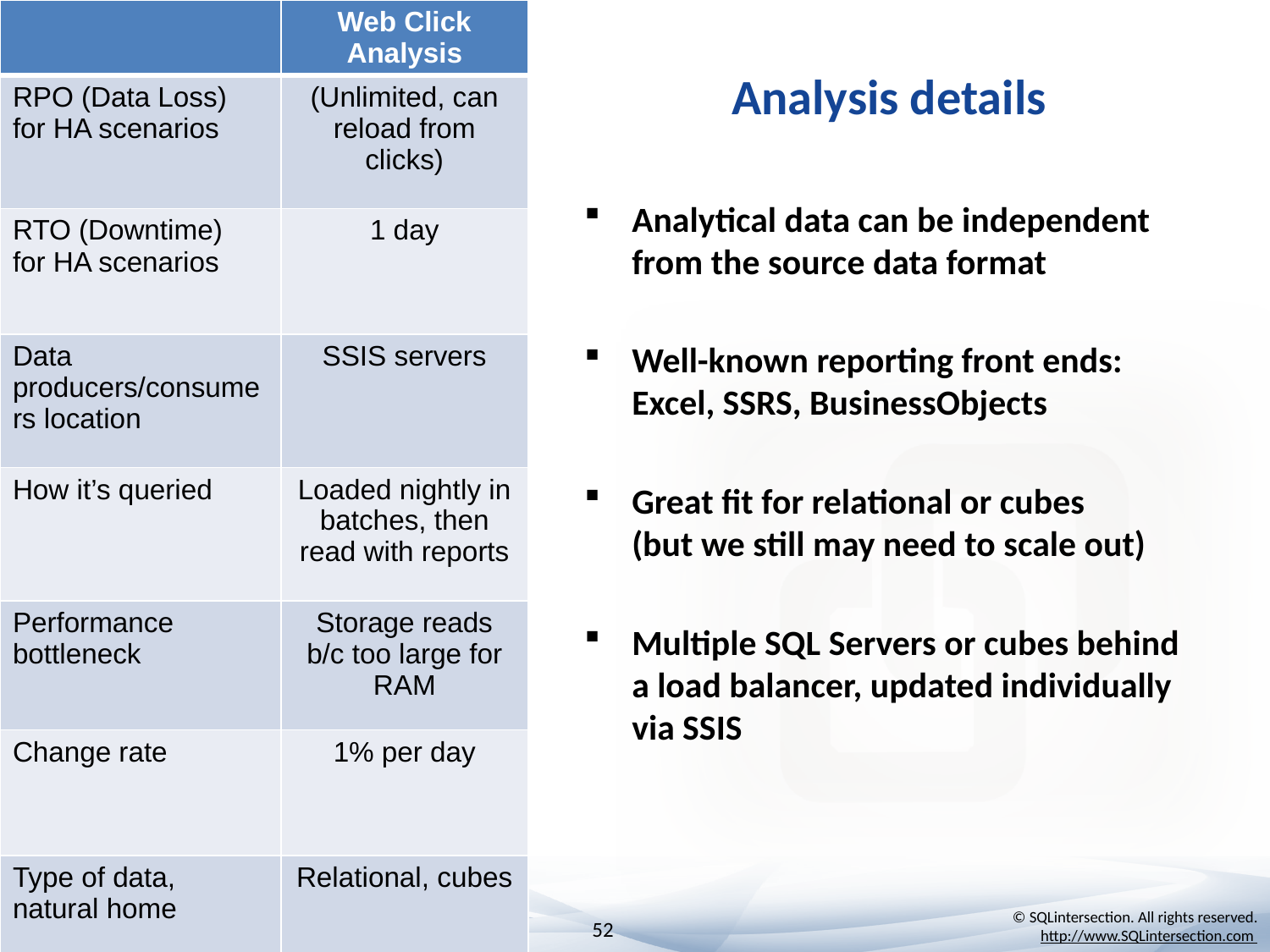

|  | Web Click Analysis |
| --- | --- |
| RPO (Data Loss) for HA scenarios | (Unlimited, can reload from clicks) |
| RTO (Downtime) for HA scenarios | 1 day |
| Data producers/consumers location | SSIS servers |
| How it’s queried | Loaded nightly in batches, then read with reports |
| Performance bottleneck | Storage reads b/c too large for RAM |
| Change rate | 1% per day |
| Type of data, natural home | Relational, cubes |
# Analysis details
Analytical data can be independent from the source data format

Well-known reporting front ends: Excel, SSRS, BusinessObjects

Great fit for relational or cubes
(but we still may need to scale out)

Multiple SQL Servers or cubes behind a load balancer, updated individually via SSIS